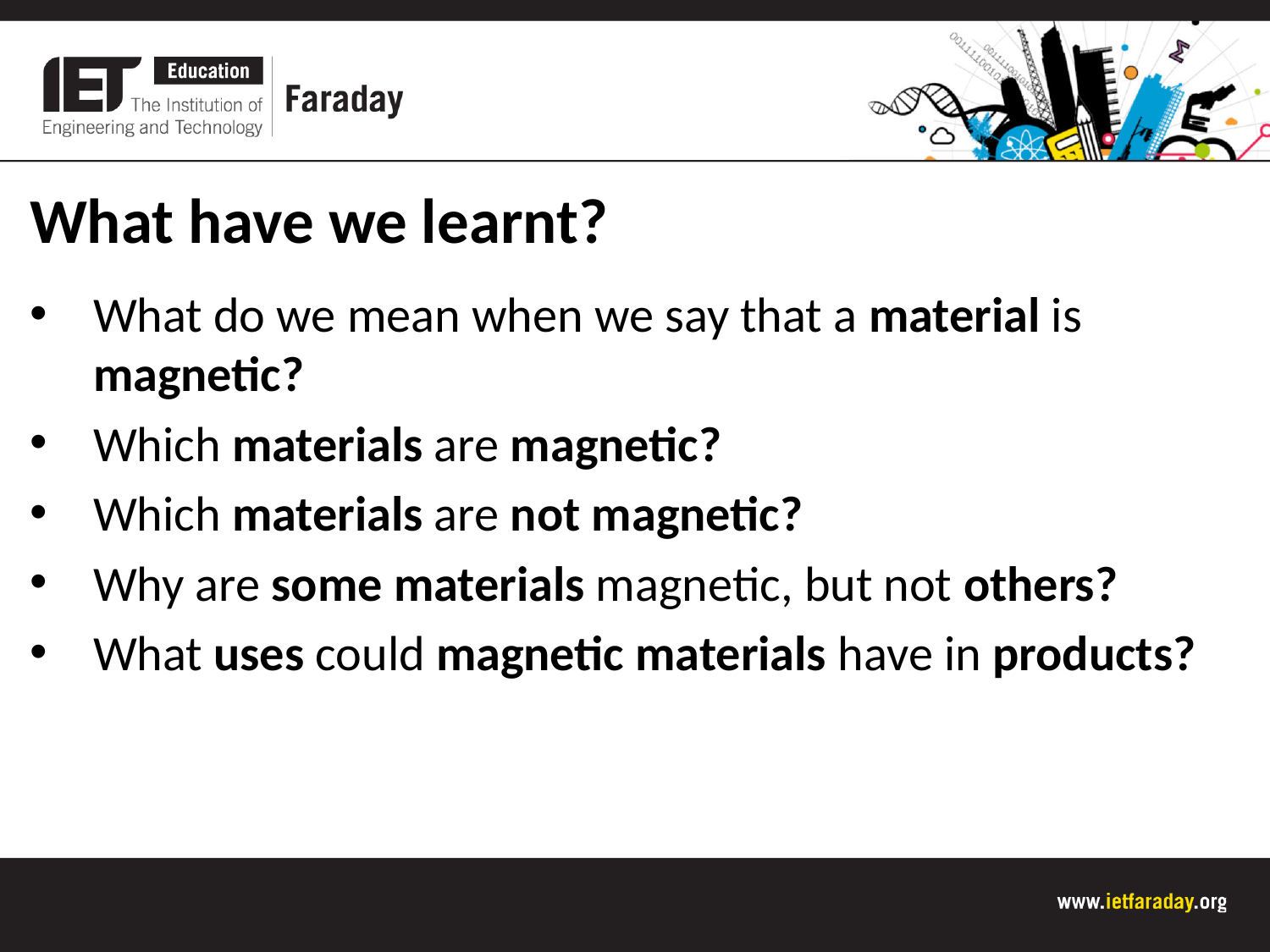

What have we learnt?
What do we mean when we say that a material is magnetic?
Which materials are magnetic?
Which materials are not magnetic?
Why are some materials magnetic, but not others?
What uses could magnetic materials have in products?